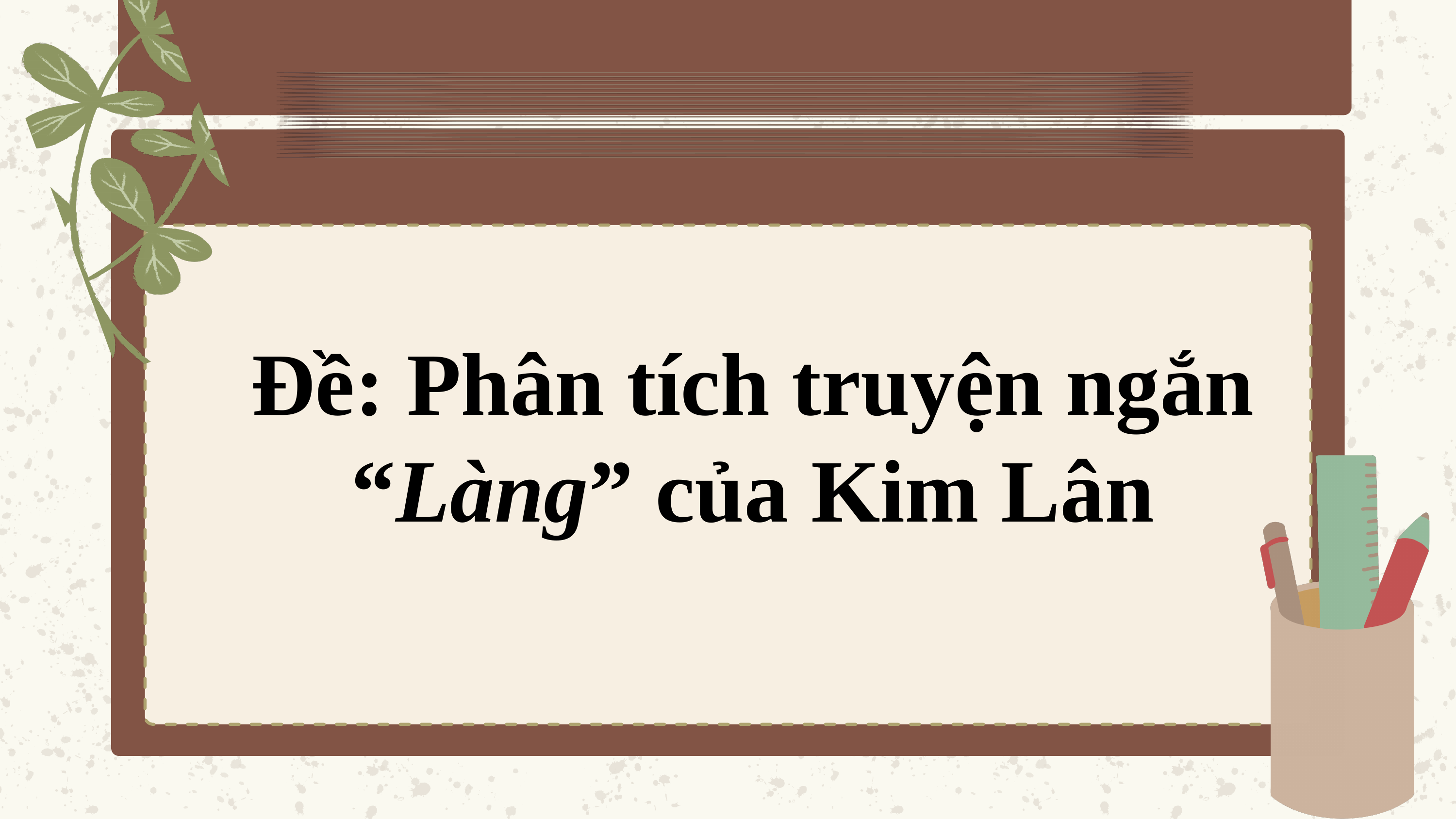

Đề: Phân tích truyện ngắn “Làng” của Kim Lân